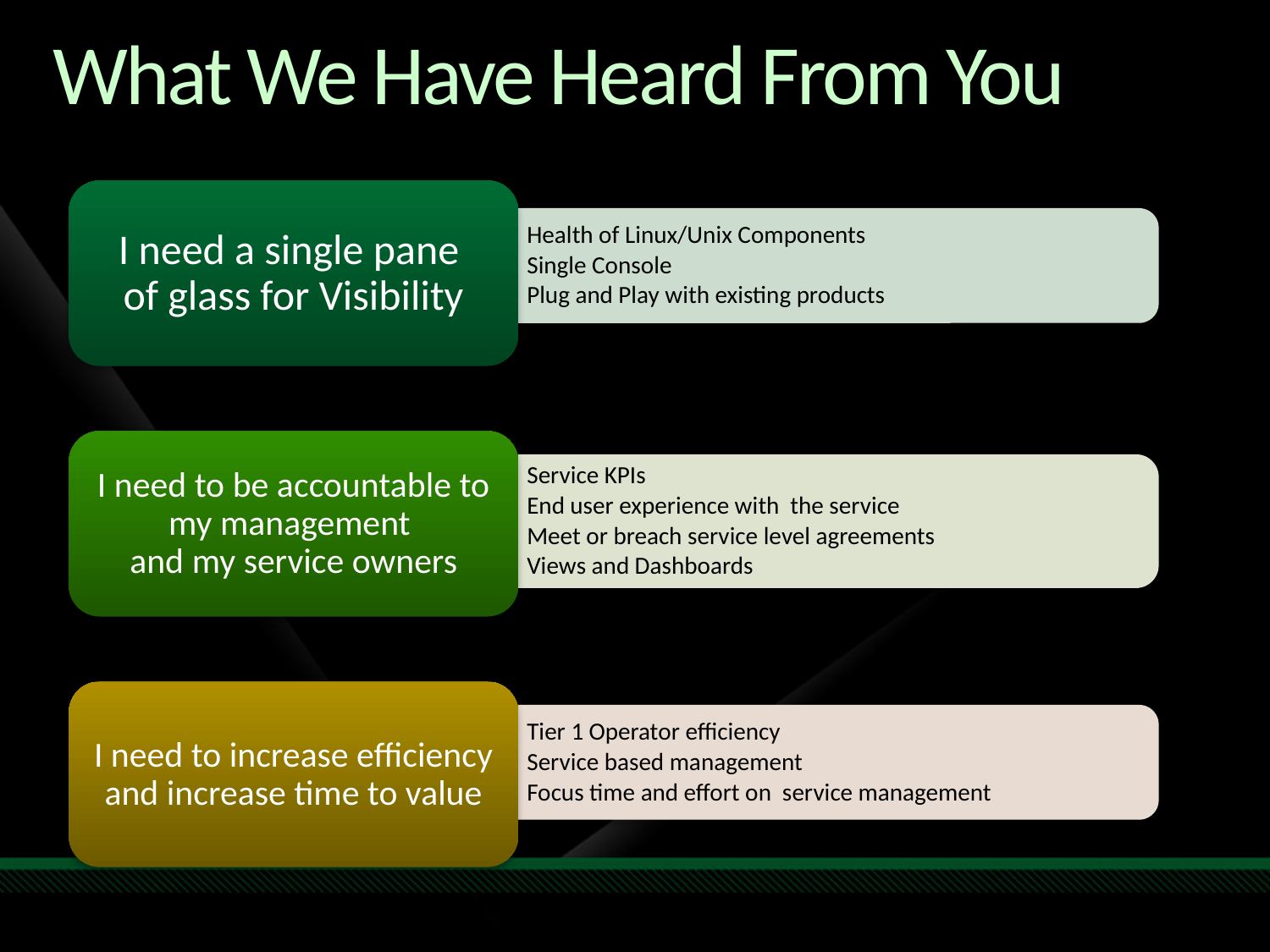

# What We Have Heard From You

I need a single pane
of glass for Visibility

Health of Linux/Unix Components
Single Console
Plug and Play with existing products

I need to be accountable to my management
and my service owners

Service KPIs
End user experience with  the service
Meet or breach service level agreements
Views and Dashboards

I need to increase efficiency and increase time to value

Tier 1 Operator efficiency
Service based management
Focus time and effort on  service management